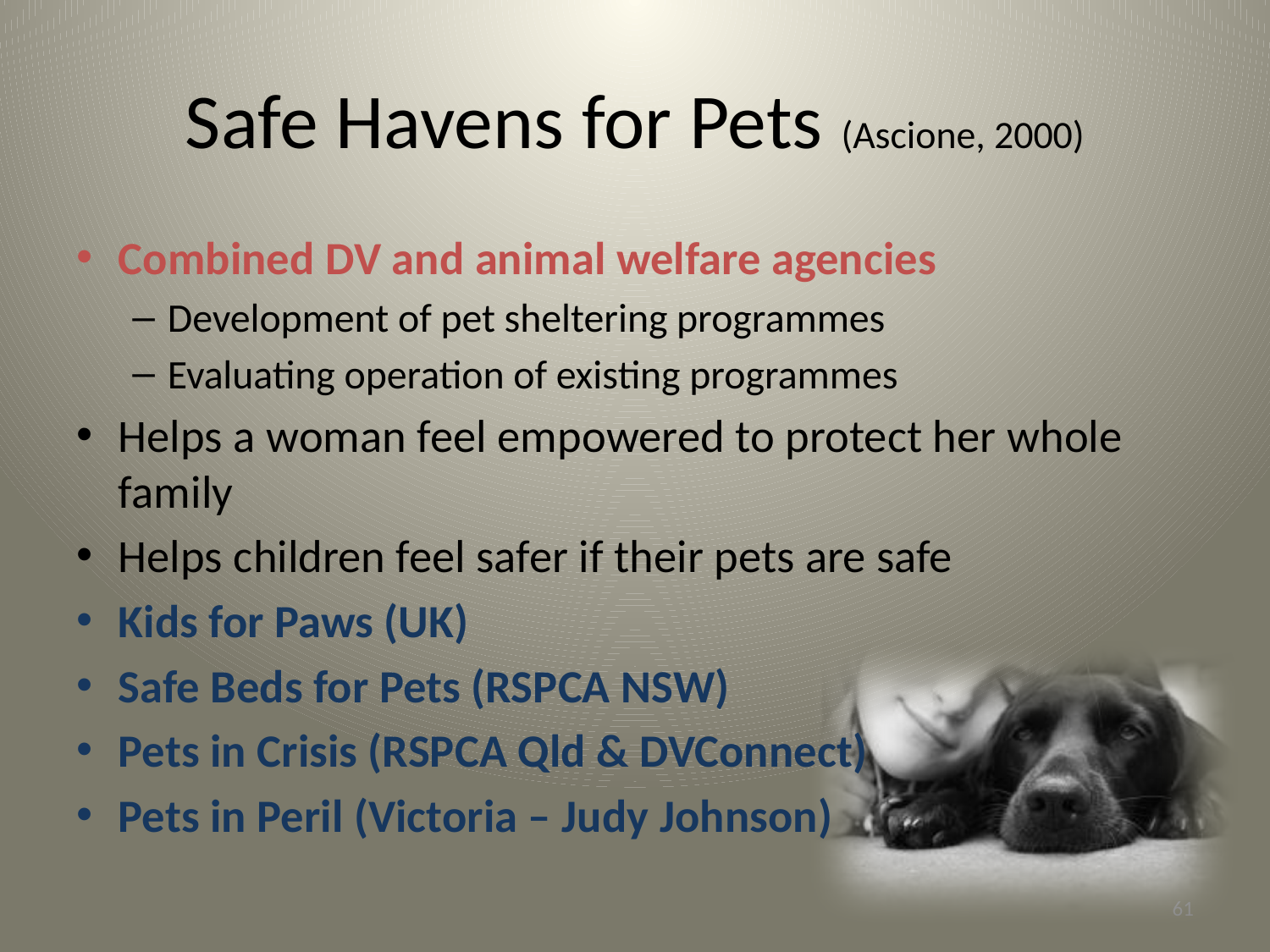

# Safe Havens for Pets (Ascione, 2000)
Combined DV and animal welfare agencies
Development of pet sheltering programmes
Evaluating operation of existing programmes
Helps a woman feel empowered to protect her whole family
Helps children feel safer if their pets are safe
Kids for Paws (UK)
Safe Beds for Pets (RSPCA NSW)
Pets in Crisis (RSPCA Qld & DVConnect)
Pets in Peril (Victoria – Judy Johnson)
61